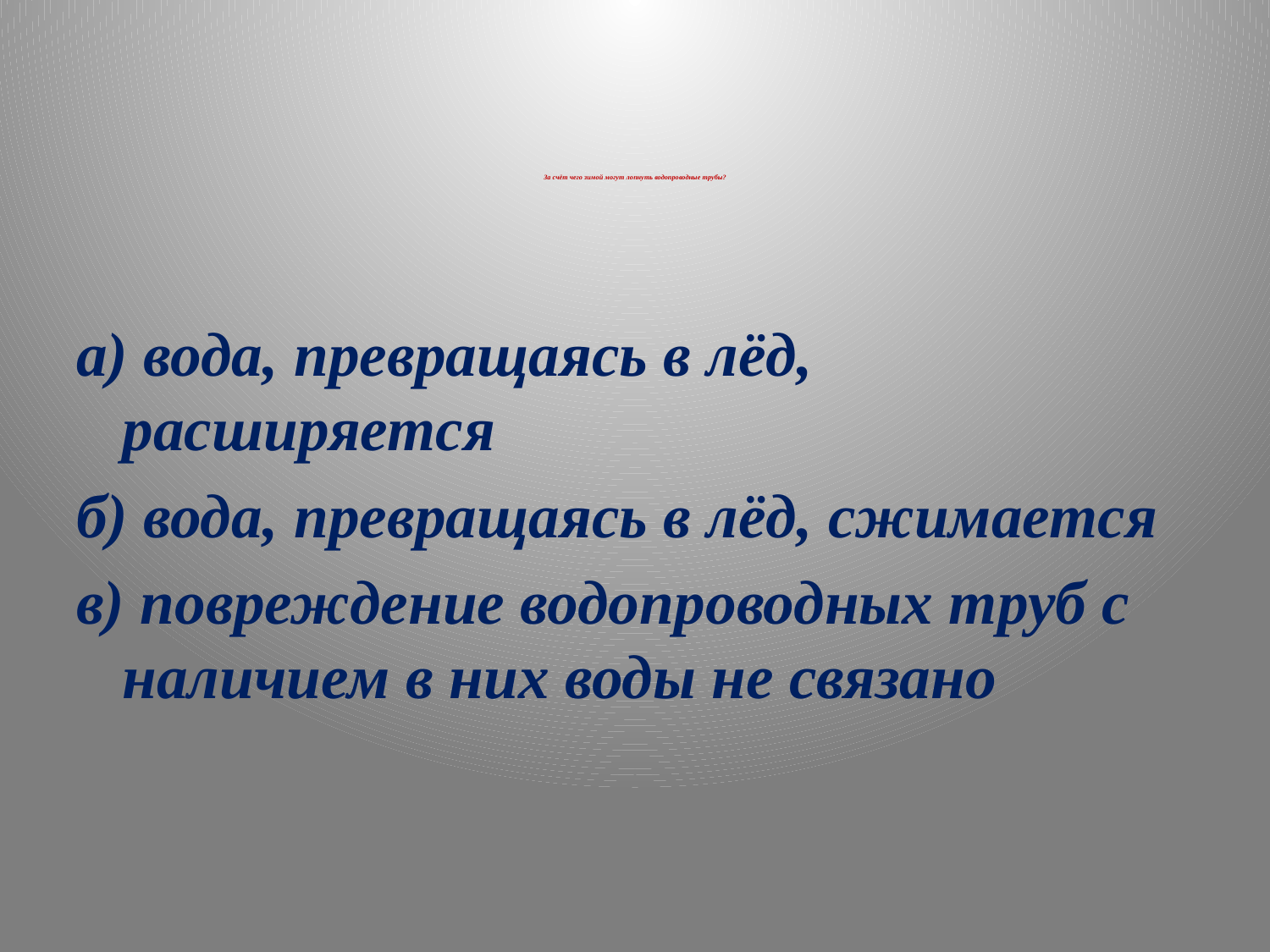

# За счёт чего зимой могут лопнуть водопроводные трубы?
а) вода, превращаясь в лёд, расширяется
б) вода, превращаясь в лёд, сжимается
в) повреждение водопроводных труб с наличием в них воды не связано